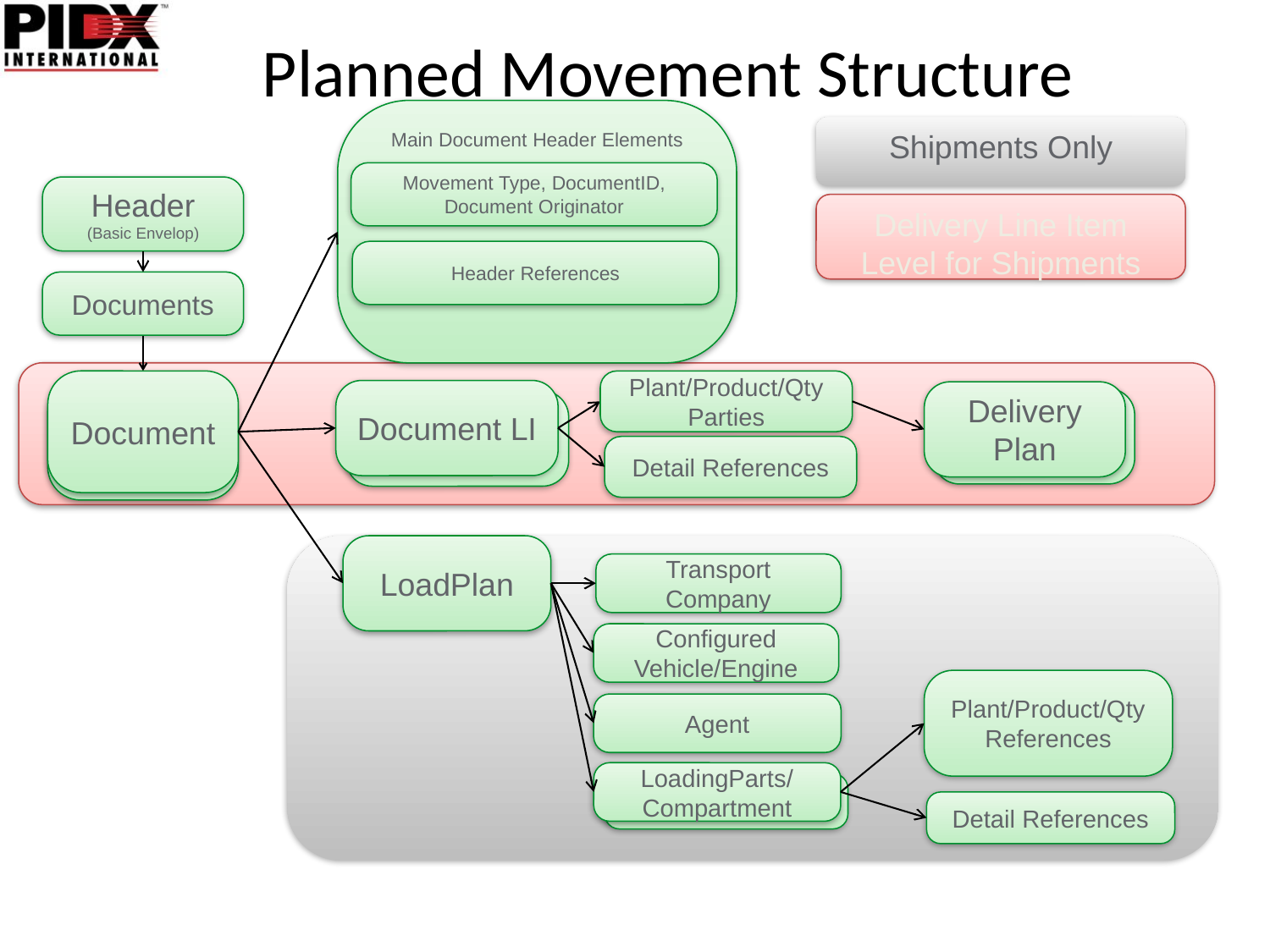

# Planned Movement Structure
Main Document Header Elements
Shipments Only
Movement Type, DocumentID, Document Originator
Header
(Basic Envelop)
Delivery Line Item Level for Shipments
Header References
Documents

Document
Plant/Product/Qty
Parties
Document
Document LI
Delivery Plan

Shipment
Detail References

LoadPlan
Transport Company
Configured Vehicle/Engine
Plant/Product/Qty
References
Agent
LoadingParts/
Compartment

Detail References